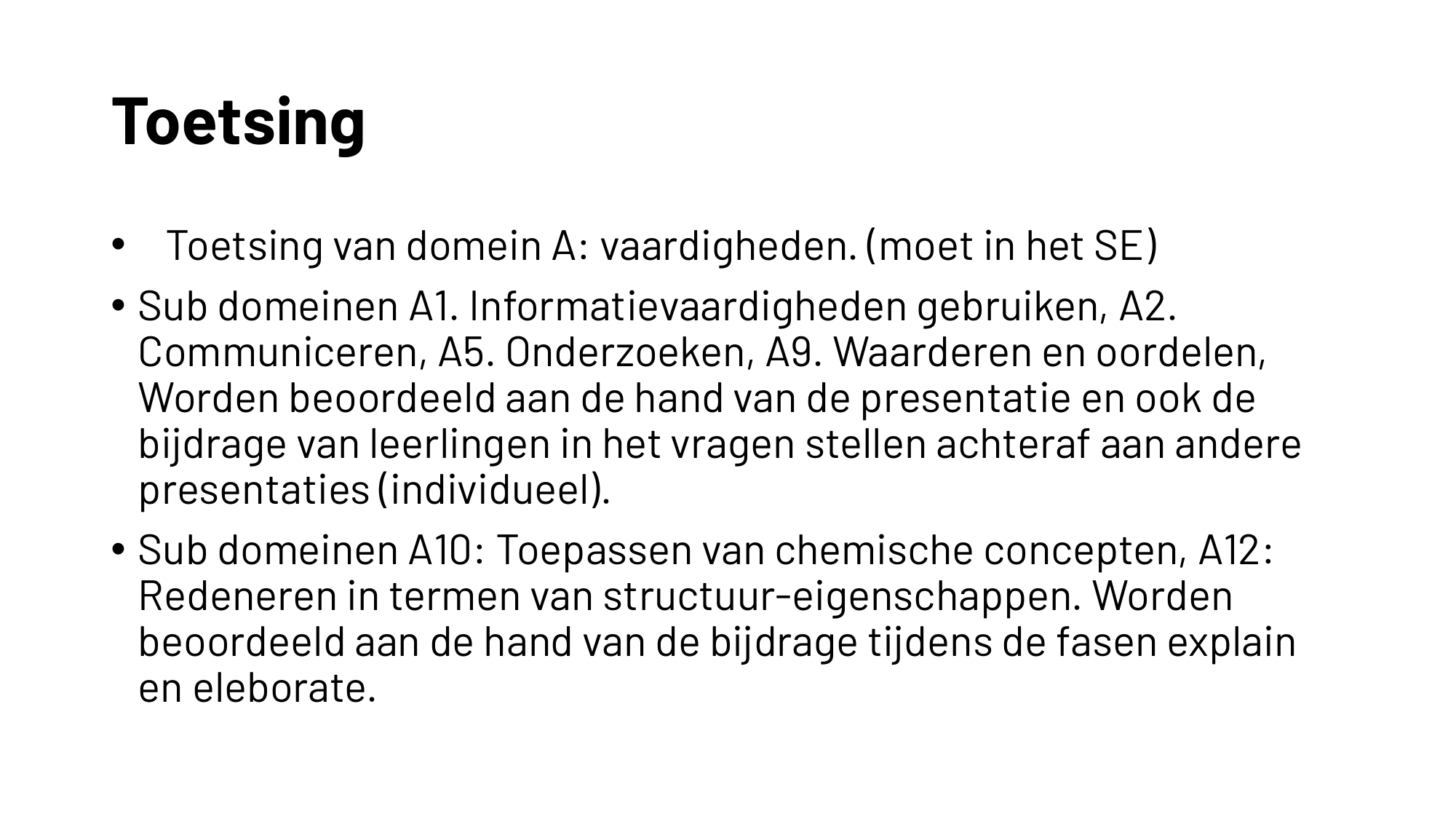

# Toetsing
Toetsing van domein A: vaardigheden. (moet in het SE)
Sub domeinen A1. Informatievaardigheden gebruiken, A2. Communiceren, A5. Onderzoeken, A9. Waarderen en oordelen, Worden beoordeeld aan de hand van de presentatie en ook de bijdrage van leerlingen in het vragen stellen achteraf aan andere presentaties (individueel).
Sub domeinen A10: Toepassen van chemische concepten, A12: Redeneren in termen van structuur-eigenschappen. Worden beoordeeld aan de hand van de bijdrage tijdens de fasen explain en eleborate.